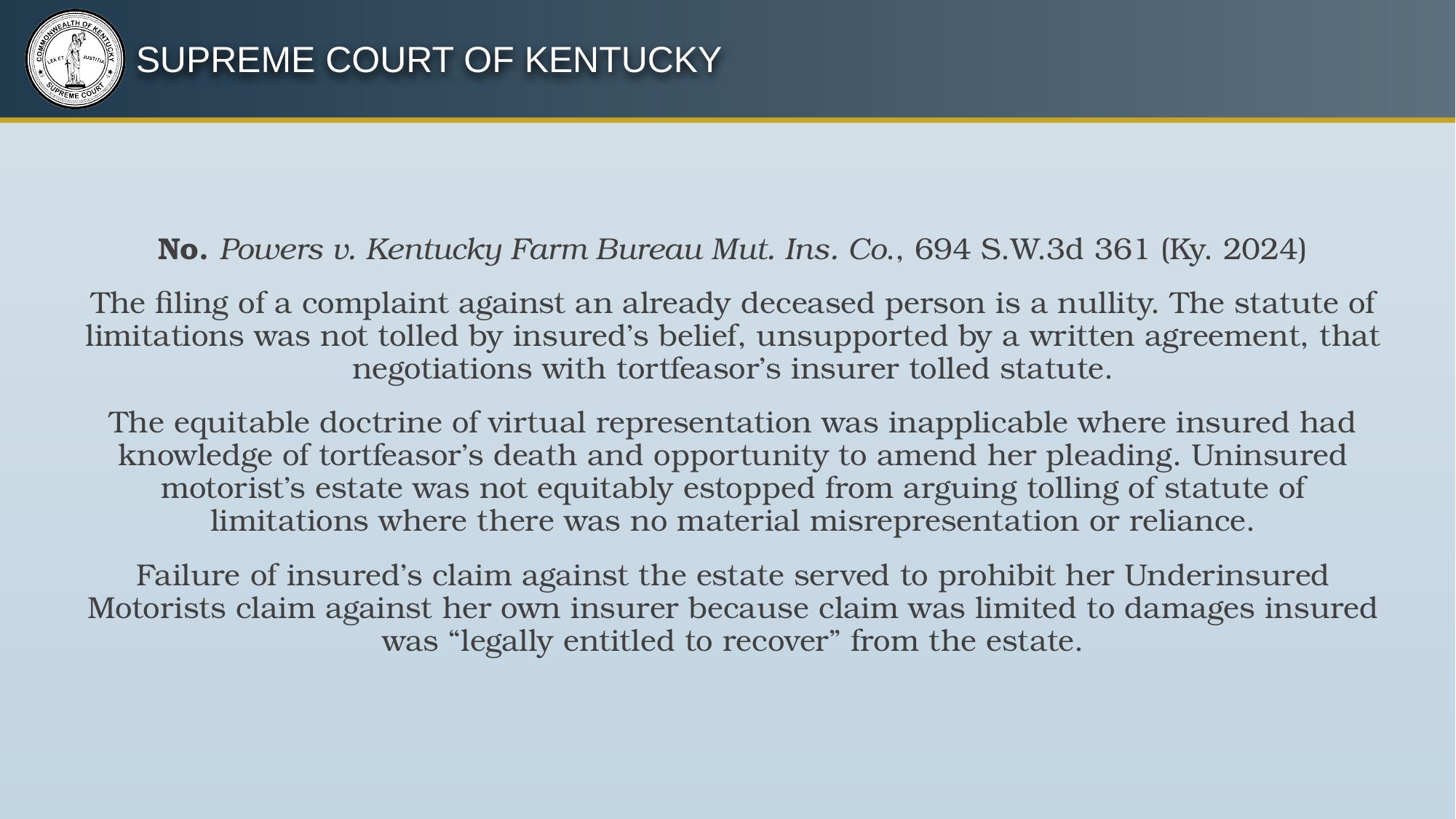

No. Powers v. Kentucky Farm Bureau Mut. Ins. Co., 694 S.W.3d 361 (Ky. 2024)
The filing of a complaint against an already deceased person is a nullity. The statute of limitations was not tolled by insured’s belief, unsupported by a written agreement, that negotiations with tortfeasor’s insurer tolled statute.
The equitable doctrine of virtual representation was inapplicable where insured had knowledge of tortfeasor’s death and opportunity to amend her pleading. Uninsured motorist’s estate was not equitably estopped from arguing tolling of statute of limitations where there was no material misrepresentation or reliance.
Failure of insured’s claim against the estate served to prohibit her Underinsured Motorists claim against her own insurer because claim was limited to damages insured was “legally entitled to recover” from the estate.